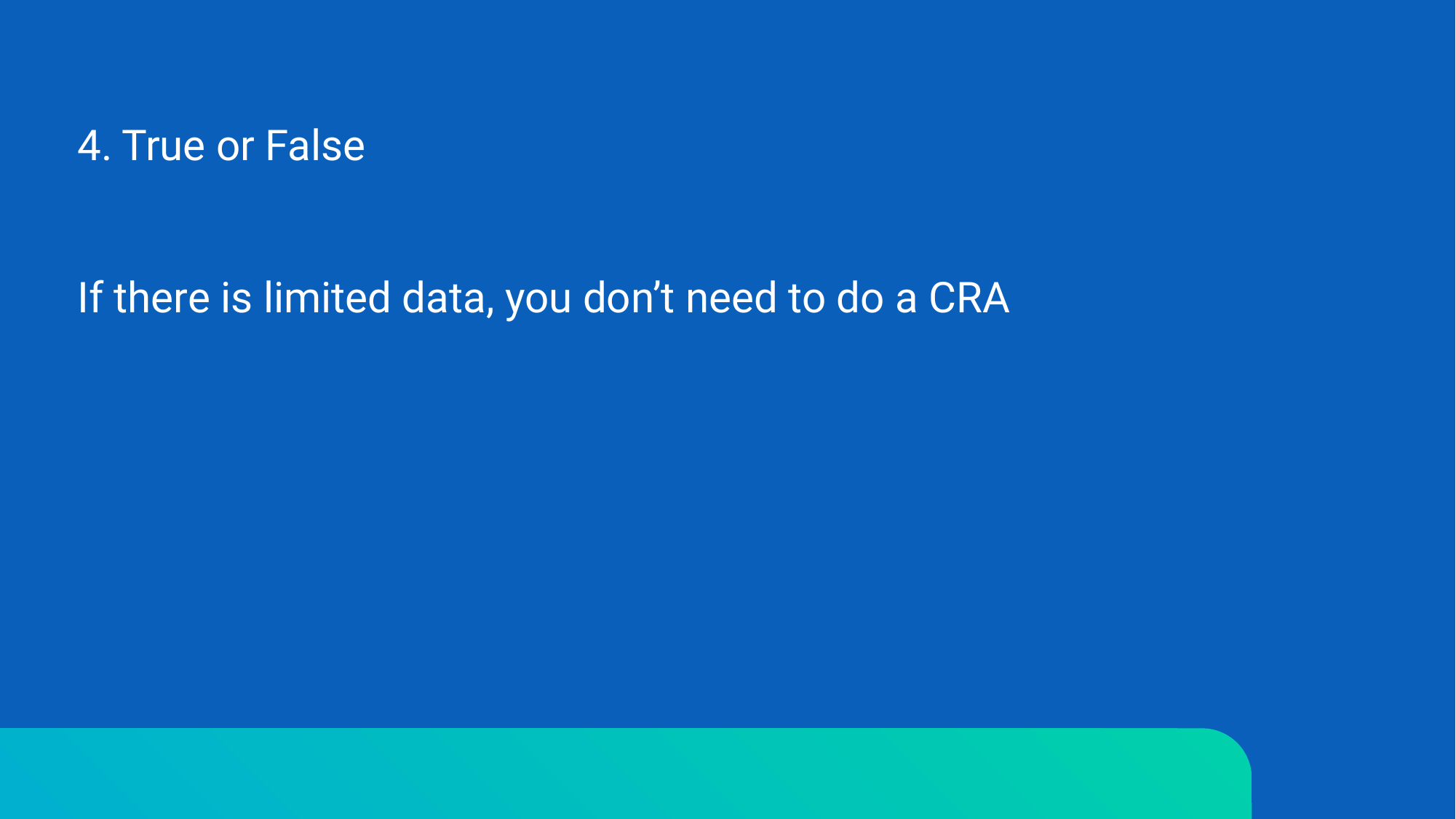

4. True or False

If there is limited data, you don’t need to do a CRA